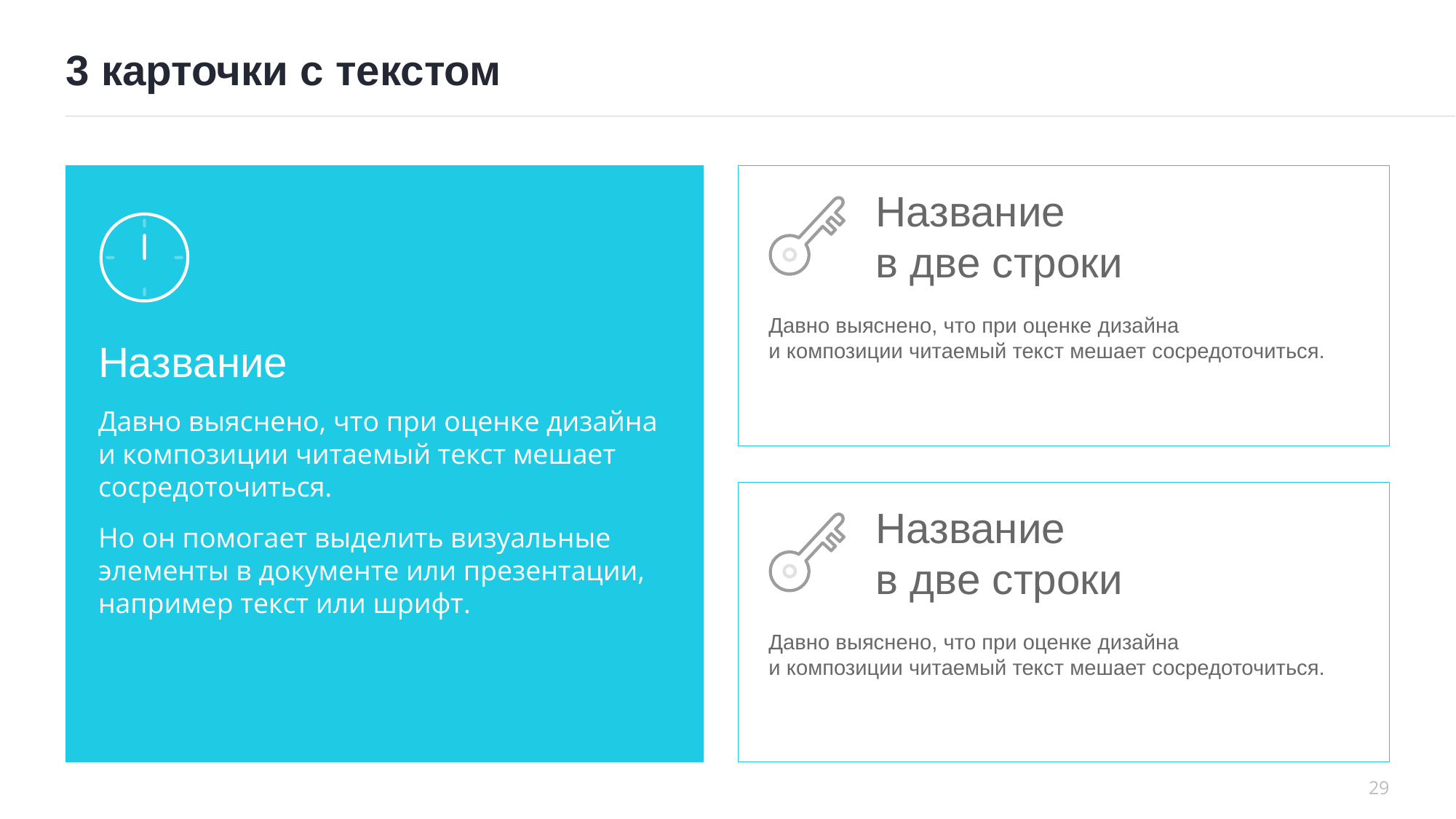

# 3 карточки с текстом

Название
в две строки

Давно выяснено, что при оценке дизайна
и композиции читаемый текст мешает сосредоточиться.
Название
Давно выяснено, что при оценке дизайна и композиции читаемый текст мешает сосредоточиться.
Но он помогает выделить визуальные элементы в документе или презентации, например текст или шрифт.

Название
в две строки

Давно выяснено, что при оценке дизайна
и композиции читаемый текст мешает сосредоточиться.
29